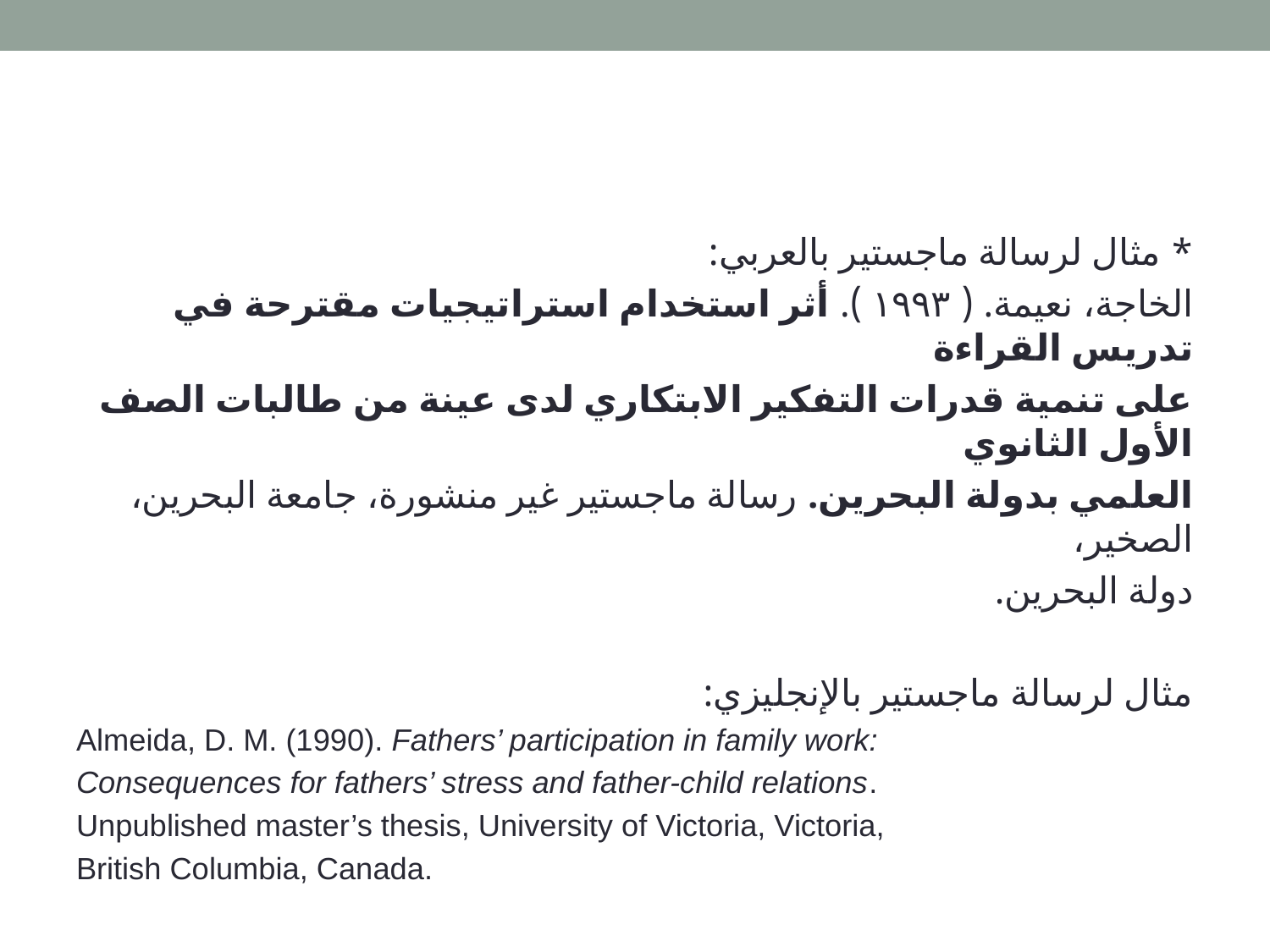

#
* مثال لرسالة ماجستير بالعربي:
الخاجة، نعيمة. ( ١٩٩٣ ). أثر استخدام استراتيجيات مقترحة في تدريس القراءة
على تنمية قدرات التفكير الابتكاري لدى عينة من طالبات الصف الأول الثانوي
العلمي بدولة البحرين. رسالة ماجستير غير منشورة، جامعة البحرين، الصخير،
دولة البحرين.

مثال لرسالة ماجستير بالإنجليزي:
Almeida, D. M. (1990). Fathers’ participation in family work:
Consequences for fathers’ stress and father-child relations.
Unpublished master’s thesis, University of Victoria, Victoria,
British Columbia, Canada.